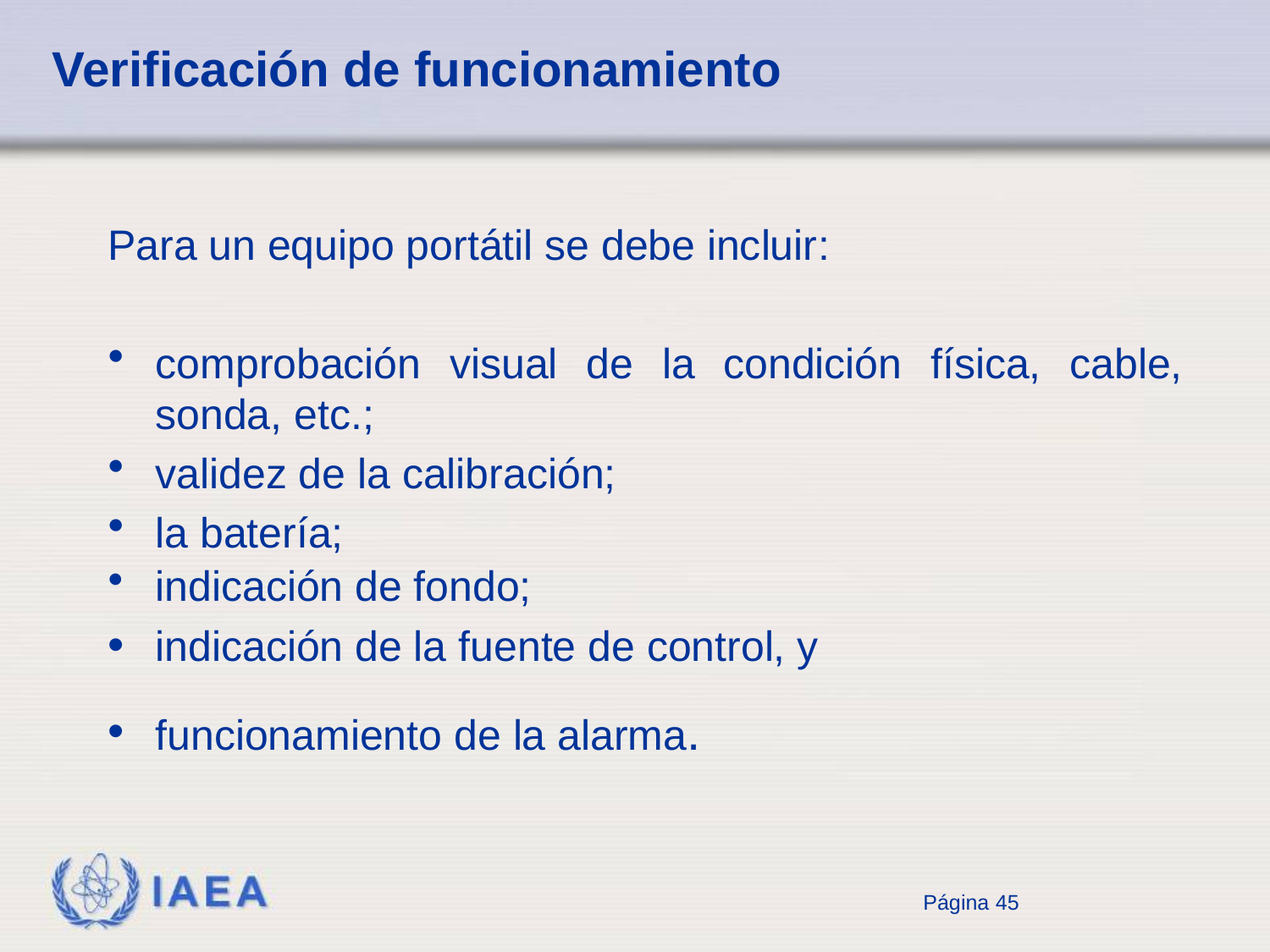

# Verificación de funcionamiento
Para un equipo portátil se debe incluir:

comprobación visual de la condición física, cable, sonda, etc.;
validez de la calibración;
la batería;
indicación de fondo;
indicación de la fuente de control, y
funcionamiento de la alarma.